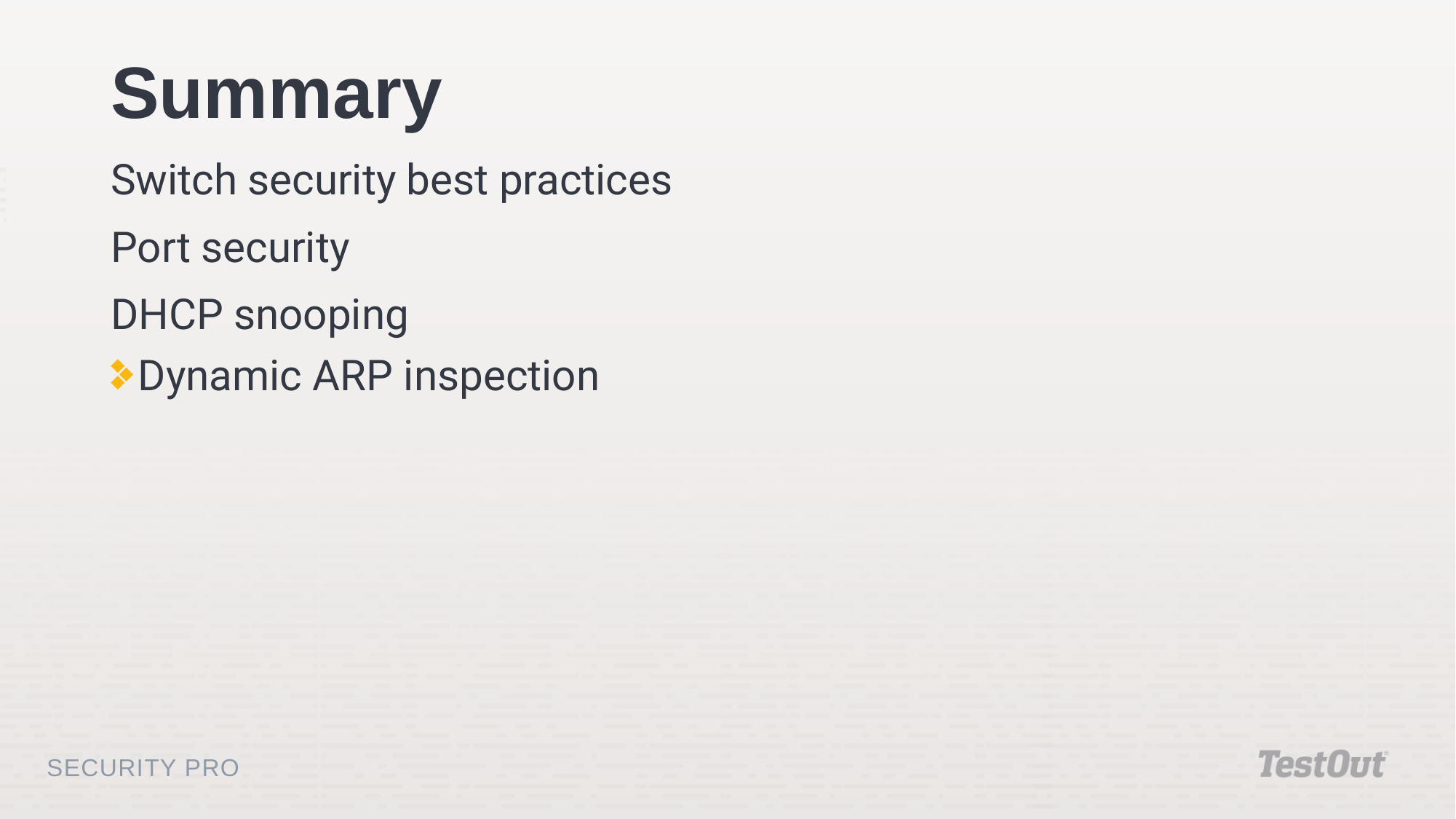

# Summary
Switch security best practices
Port security
DHCP snooping
Dynamic ARP inspection
Security Pro